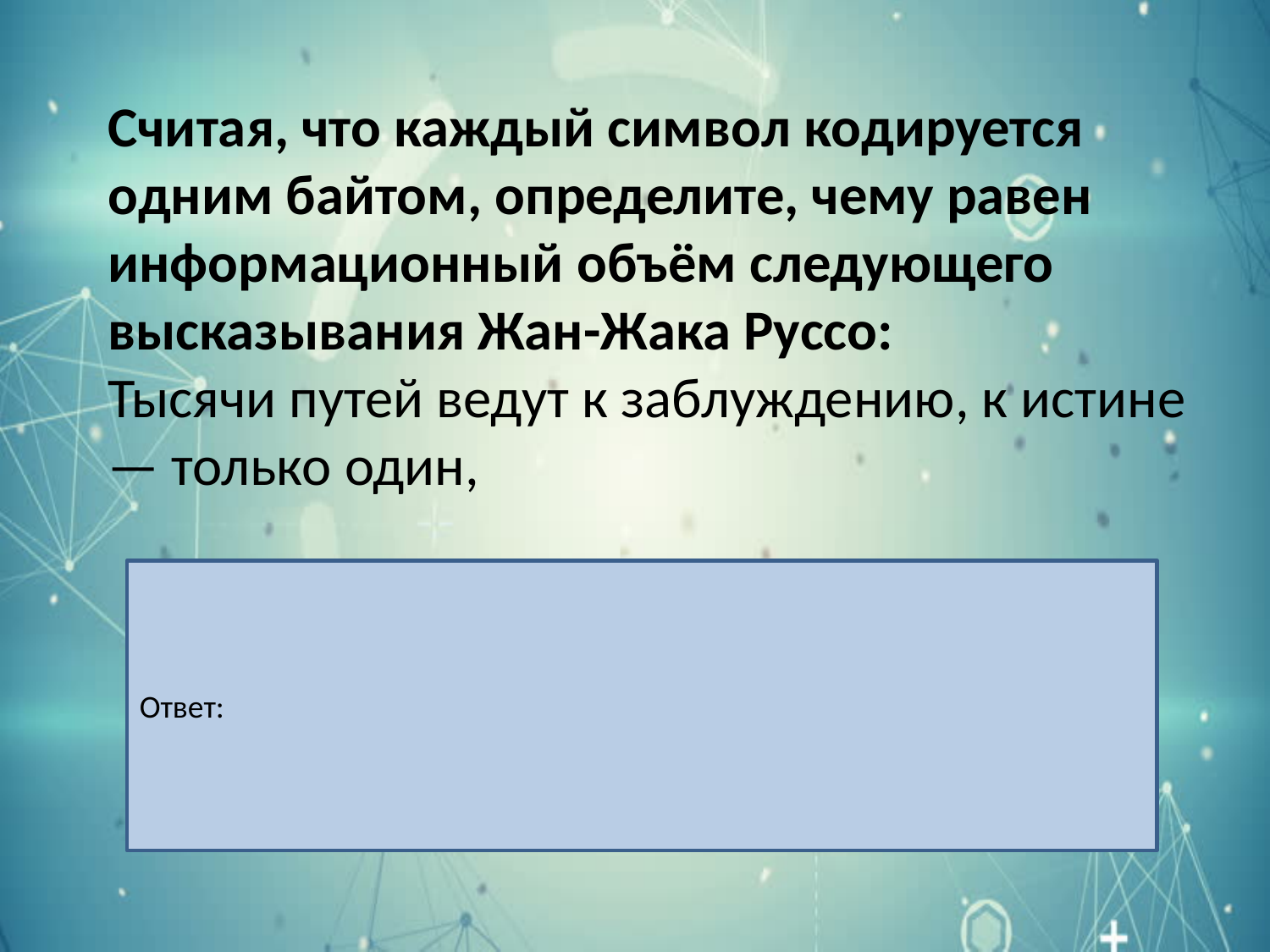

Считая, что каждый символ кодируется одним байтом, определите, чему равен информационный объём следующего высказывания Жан-Жака Руссо:
Тысячи путей ведут к заблуждению, к истине — только один,

Ответ: